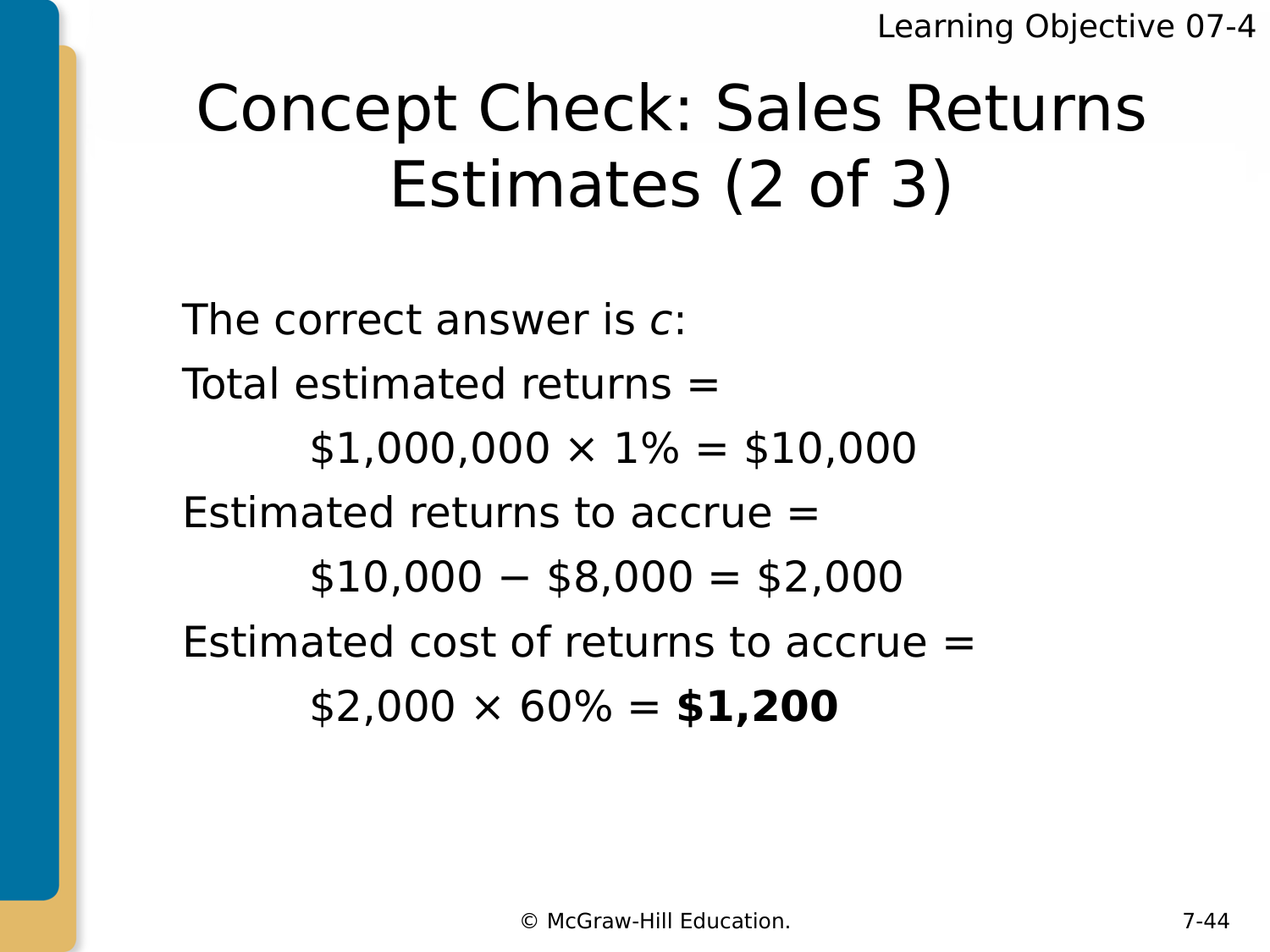

Learning Objective 07-4
# Concept Check: Sales Returns Estimates (2 of 3)
The correct answer is c:
Total estimated returns =
	$1,000,000 × 1% = $10,000
Estimated returns to accrue =
	$10,000 − $8,000 = $2,000
Estimated cost of returns to accrue =
	$2,000 × 60% = $1,200